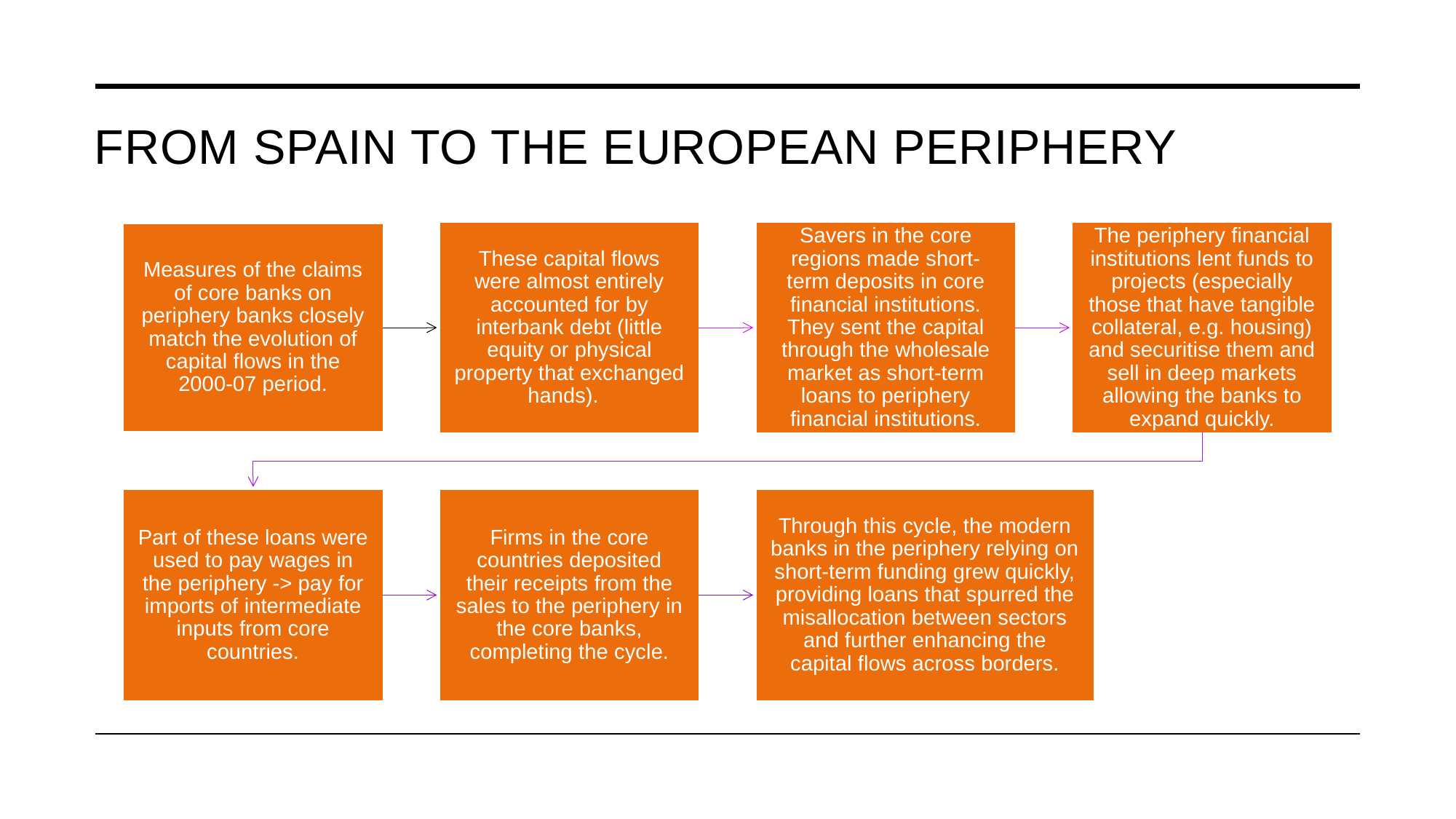

# FROM SPAIN TO THE EUROPEAN PERIPHERY

Measures of the claims of core banks on periphery banks closely match the evolution of capital flows in the 2000-07 period.

These capital flows were almost entirely accounted for by interbank debt (little equity or physical property that exchanged hands).

Savers in the core regions made short-term deposits in core financial institutions. They sent the capital through the wholesale market as short-term loans to periphery financial institutions.

The periphery financial institutions lent funds to projects (especially those that have tangible collateral, e.g. housing) and securitise them and sell in deep markets allowing the banks to expand quickly.

Part of these loans were used to pay wages in the periphery -> pay for imports of intermediate inputs from core countries.

Firms in the core countries deposited their receipts from the sales to the periphery in the core banks, completing the cycle.
Through this cycle, the modern banks in the periphery relying on short-term funding grew quickly, providing loans that spurred the misallocation between sectors and further enhancing the capital flows across borders.